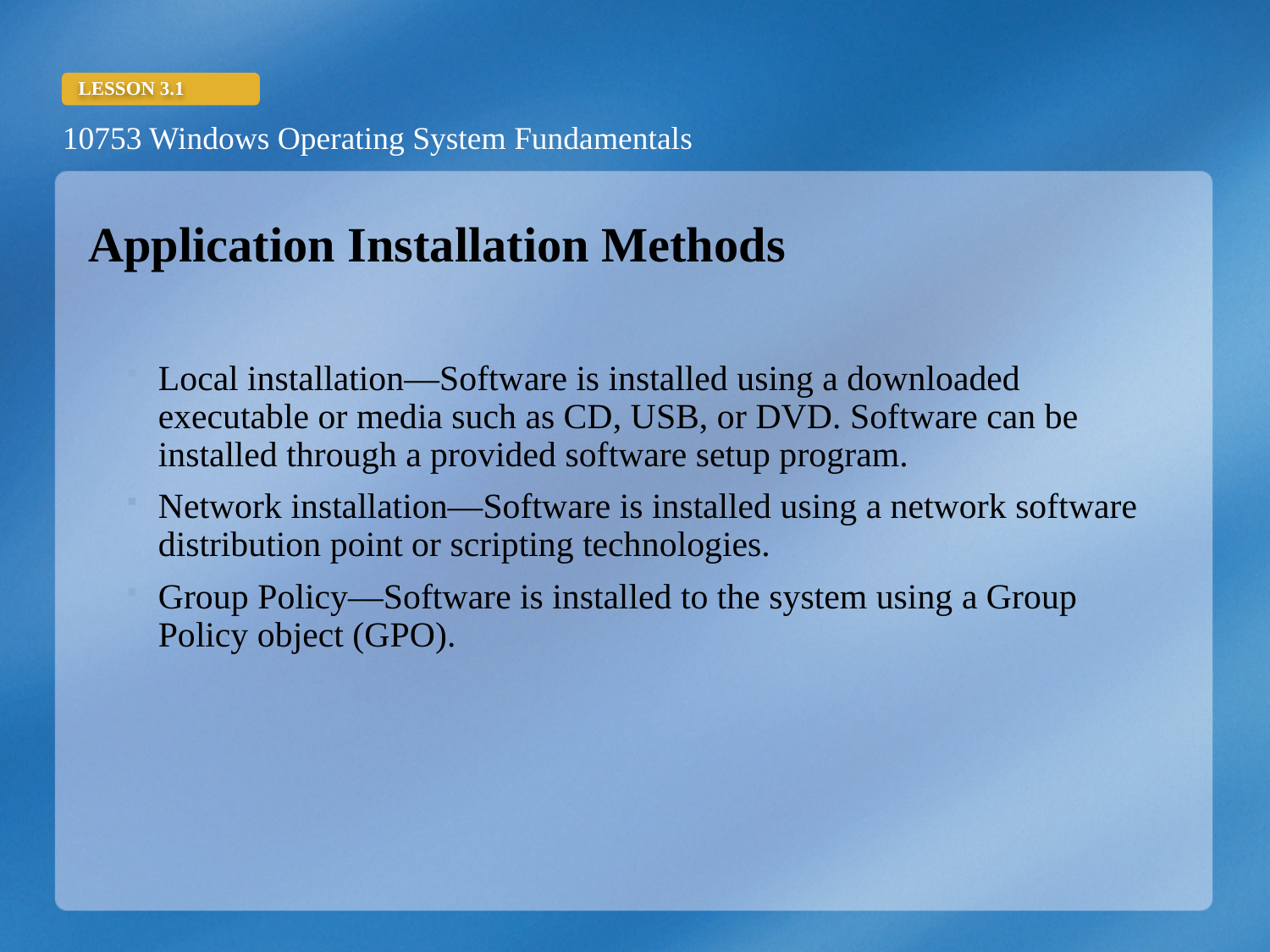

Application Installation Methods

Local installation—Software is installed using a downloaded executable or media such as CD, USB, or DVD. Software can be installed through a provided software setup program.
Network installation—Software is installed using a network software distribution point or scripting technologies.
Group Policy—Software is installed to the system using a Group Policy object (GPO).